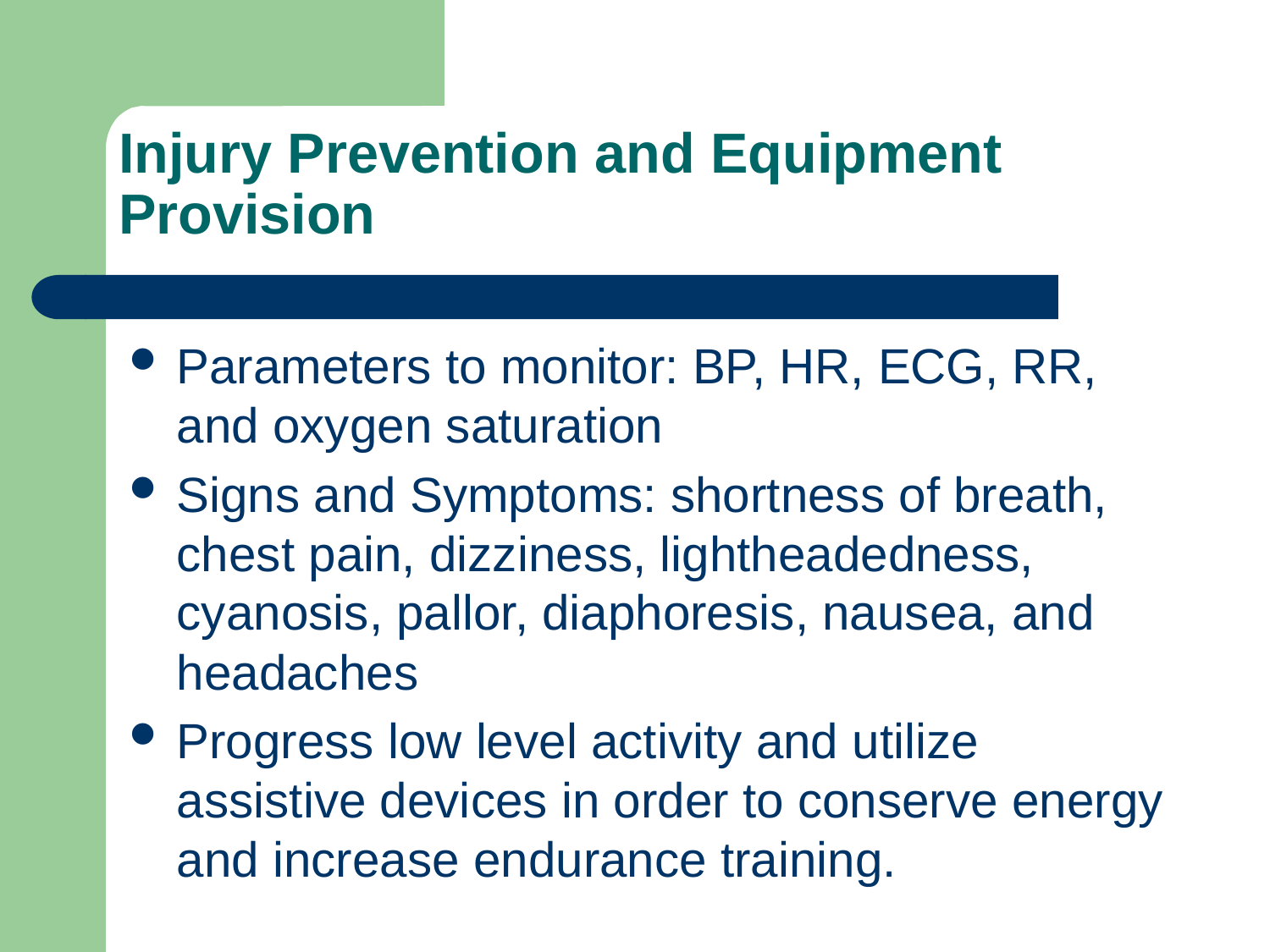

Injury Prevention and Equipment Provision
Parameters to monitor: BP, HR, ECG, RR, and oxygen saturation
Signs and Symptoms: shortness of breath, chest pain, dizziness, lightheadedness, cyanosis, pallor, diaphoresis, nausea, and headaches
Progress low level activity and utilize assistive devices in order to conserve energy and increase endurance training.